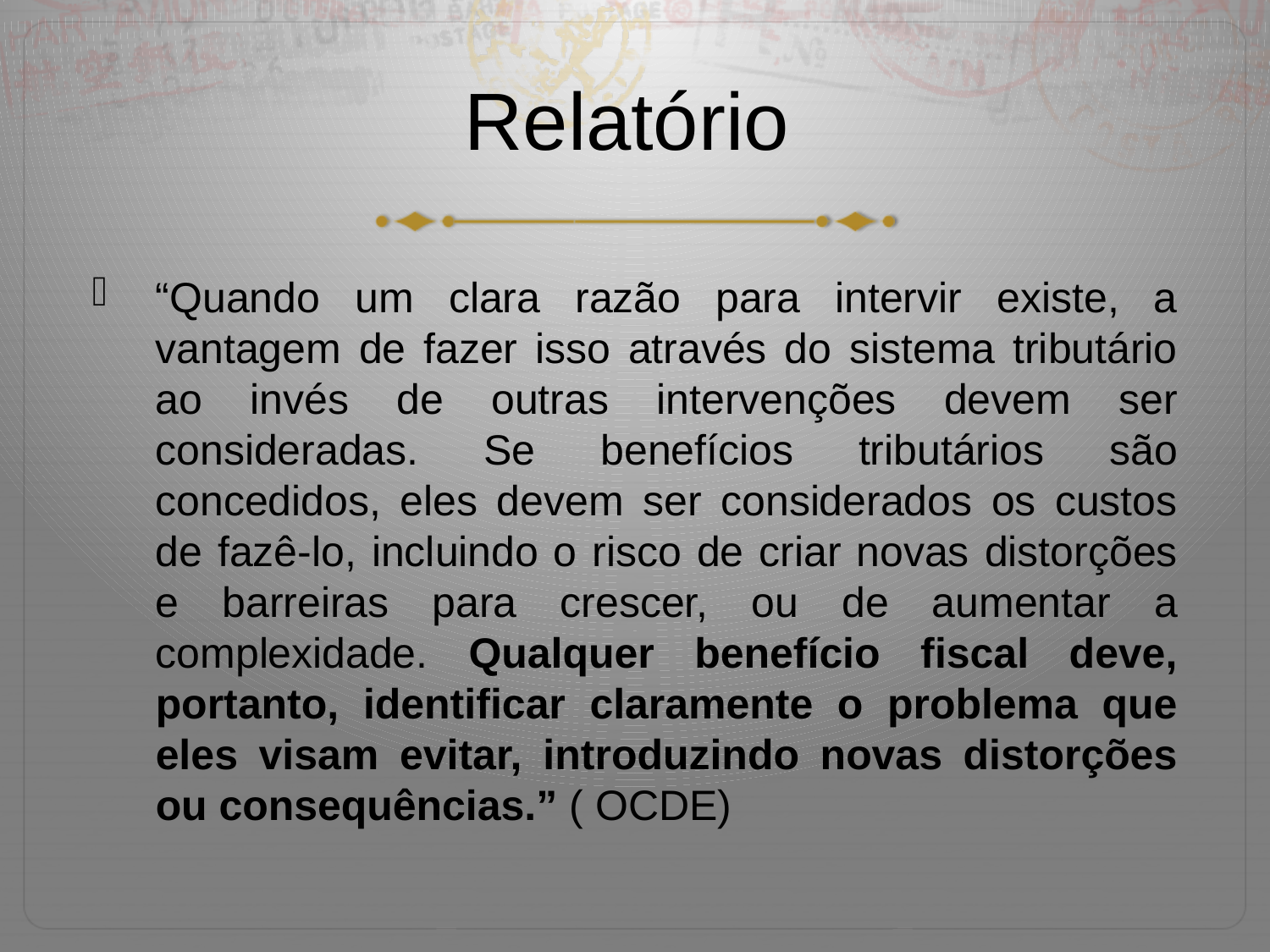

# Relatório
“Quando um clara razão para intervir existe, a vantagem de fazer isso através do sistema tributário ao invés de outras intervenções devem ser consideradas. Se benefícios tributários são concedidos, eles devem ser considerados os custos de fazê-lo, incluindo o risco de criar novas distorções e barreiras para crescer, ou de aumentar a complexidade. Qualquer benefício fiscal deve, portanto, identificar claramente o problema que eles visam evitar, introduzindo novas distorções ou consequências.” ( OCDE)